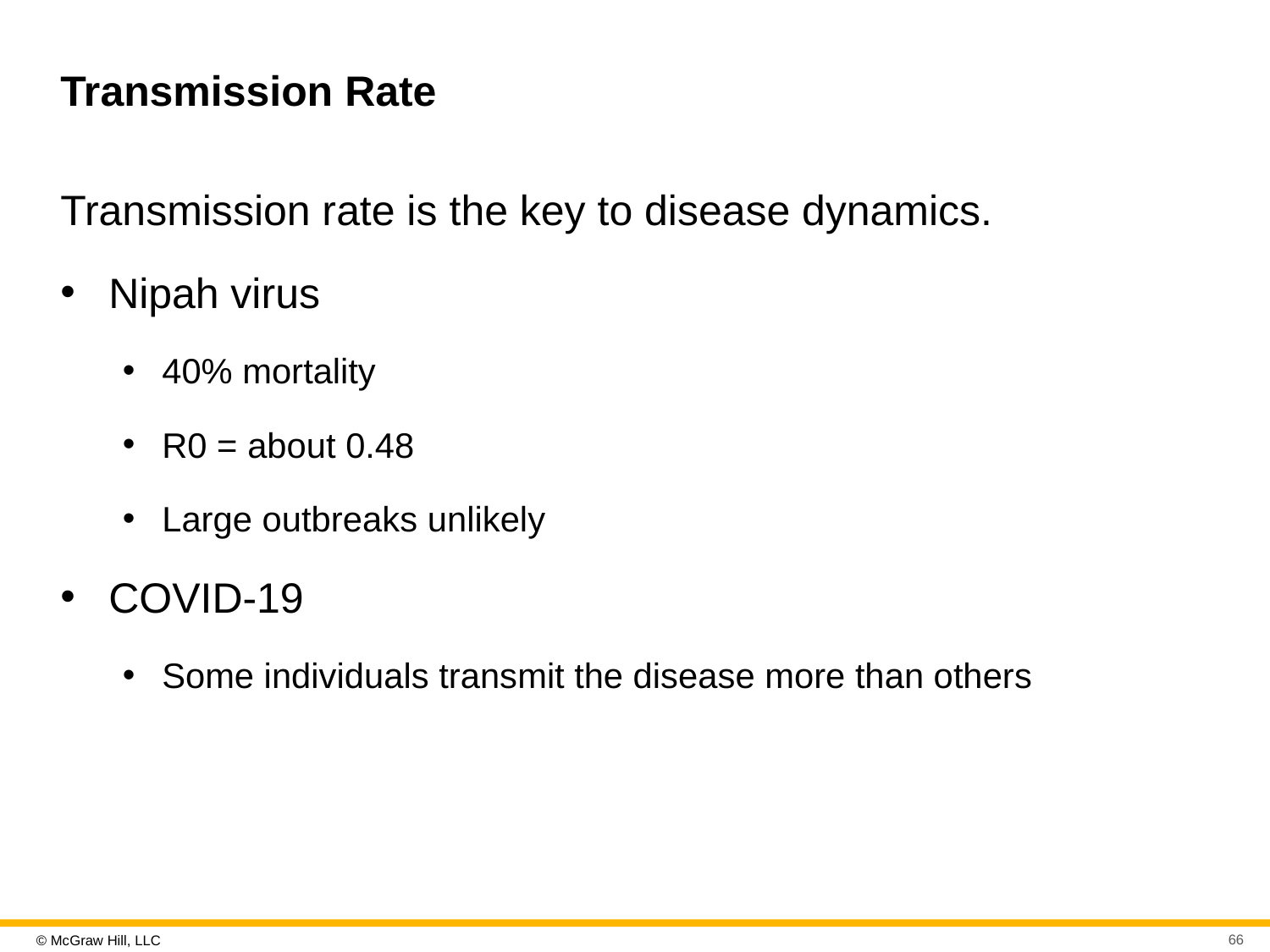

# Transmission Rate
Transmission rate is the key to disease dynamics.
Nipah virus
40% mortality
R0 = about 0.48
Large outbreaks unlikely
COVID-19
Some individuals transmit the disease more than others
66